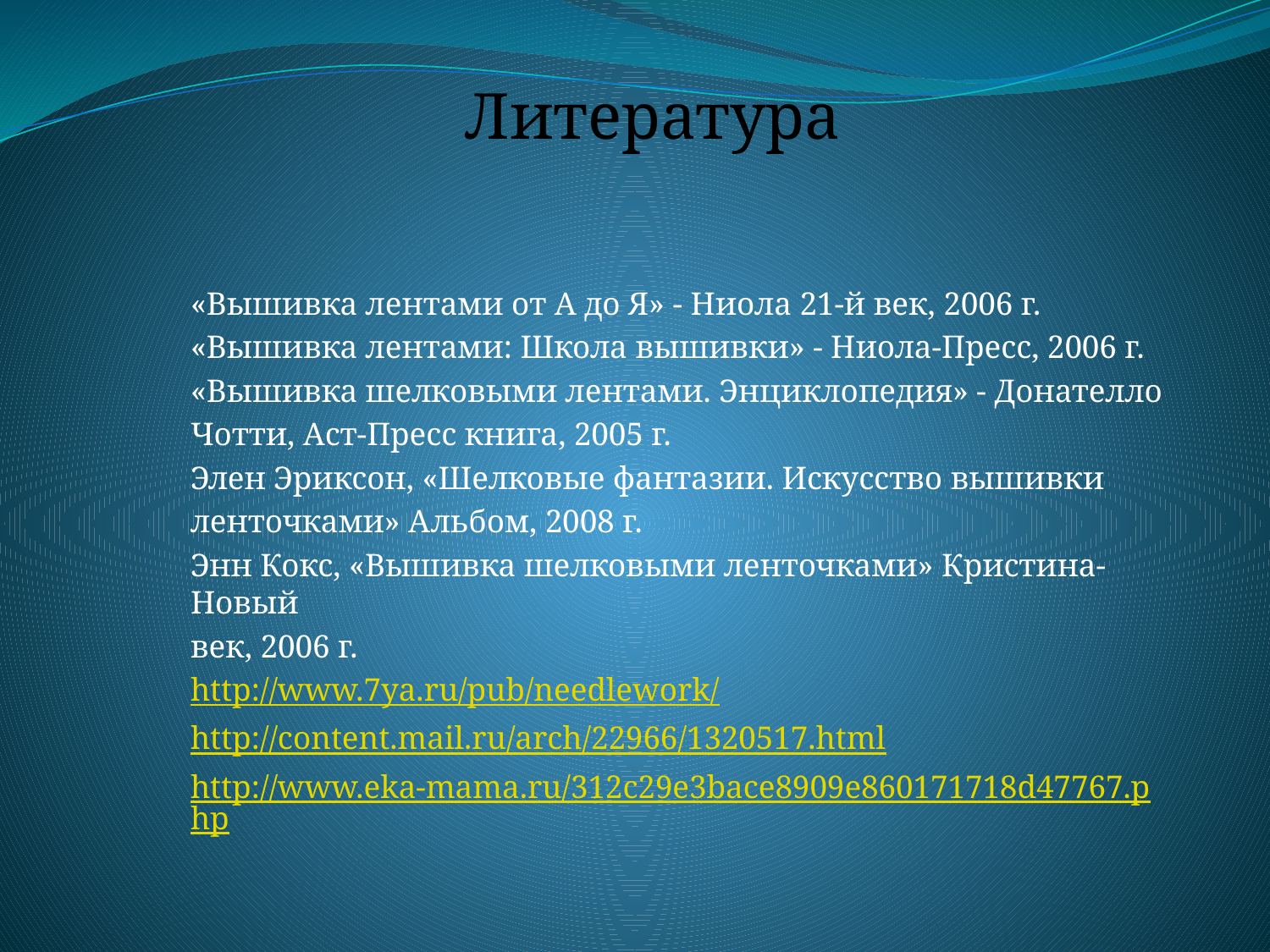

#
 Литература
«Вышивка лентами от А до Я» - Ниола 21-й век, 2006 г.
«Вышивка лентами: Школа вышивки» - Ниола-Пресс, 2006 г.
«Вышивка шелковыми лентами. Энциклопедия» - Донателло
Чотти, Аст-Пресс книга, 2005 г.
Элен Эриксон, «Шелковые фантазии. Искусство вышивки
ленточками» Альбом, 2008 г.
Энн Кокс, «Вышивка шелковыми ленточками» Кристина-Новый
век, 2006 г.
http://www.7ya.ru/pub/needlework/
http://content.mail.ru/arch/22966/1320517.html
http://www.eka-mama.ru/312c29e3bace8909e860171718d47767.php